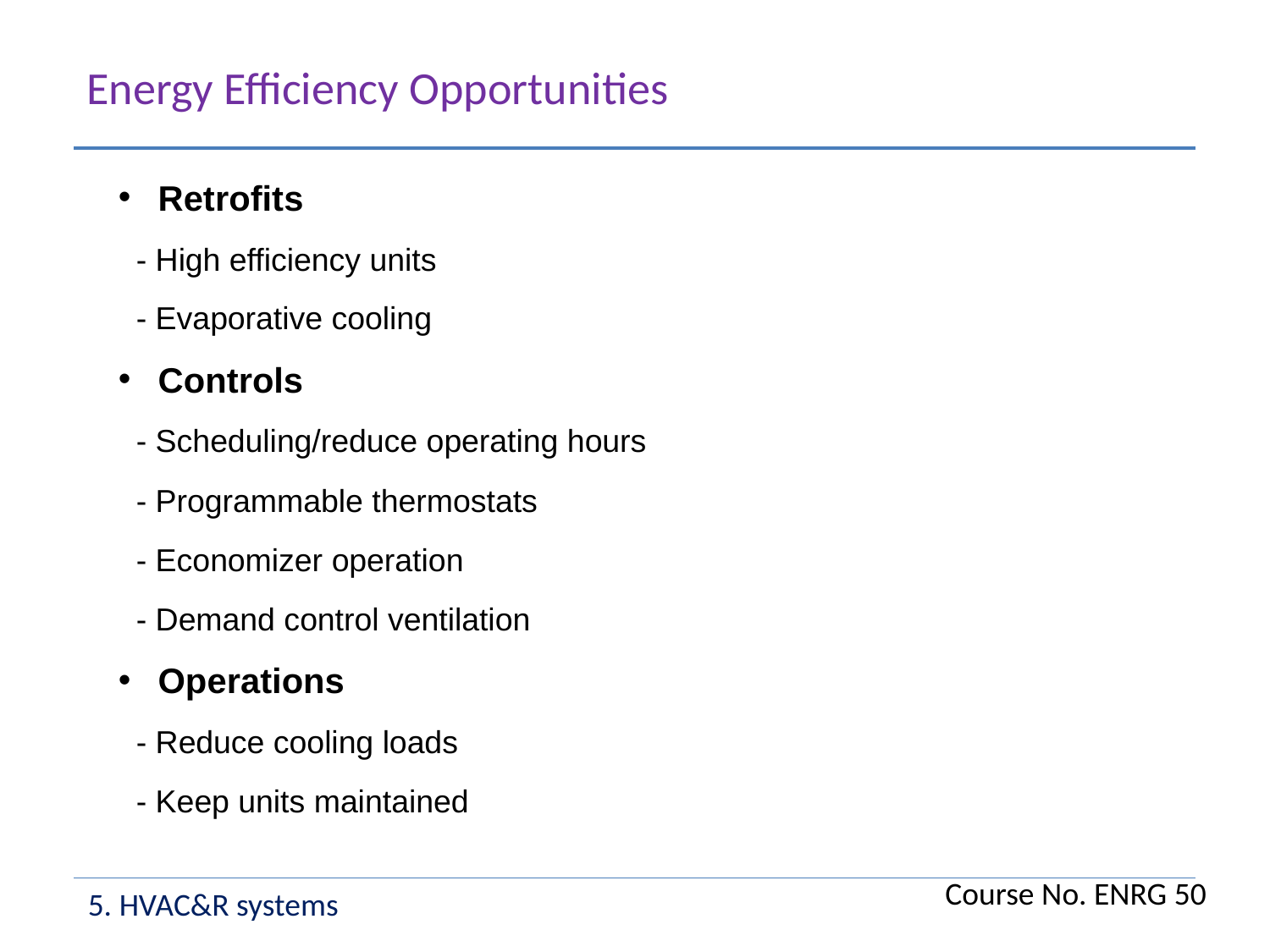

Energy Efficiency Opportunities
 Retrofits
  - High efficiency units
  - Evaporative cooling
 Controls
  - Scheduling/reduce operating hours
  - Programmable thermostats
  - Economizer operation
  - Demand control ventilation
 Operations
  - Reduce cooling loads
  - Keep units maintained
Course No. ENRG 50
5. HVAC&R systems